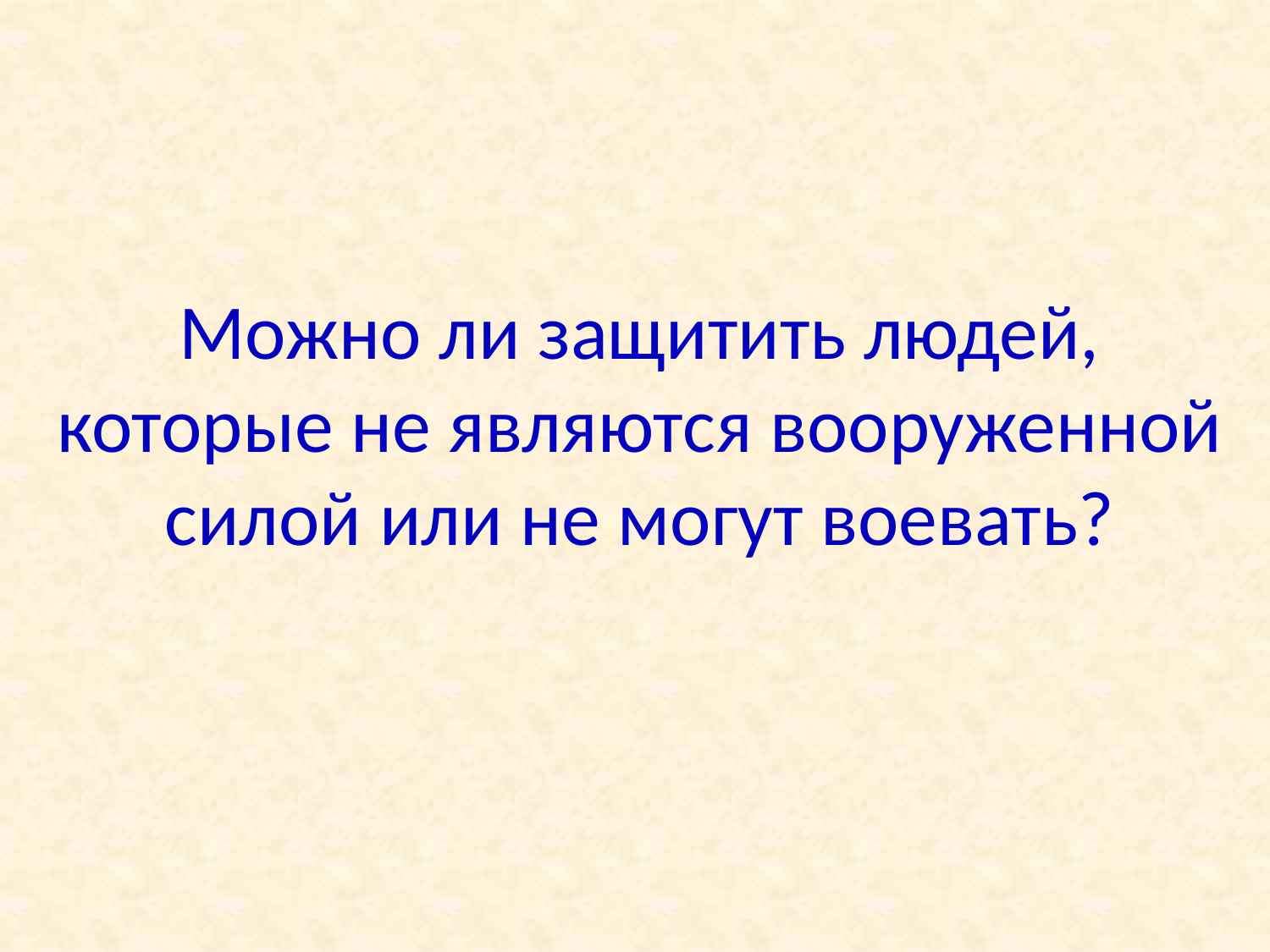

# Можно ли защитить людей, которые не являются вооруженной силой или не могут воевать?